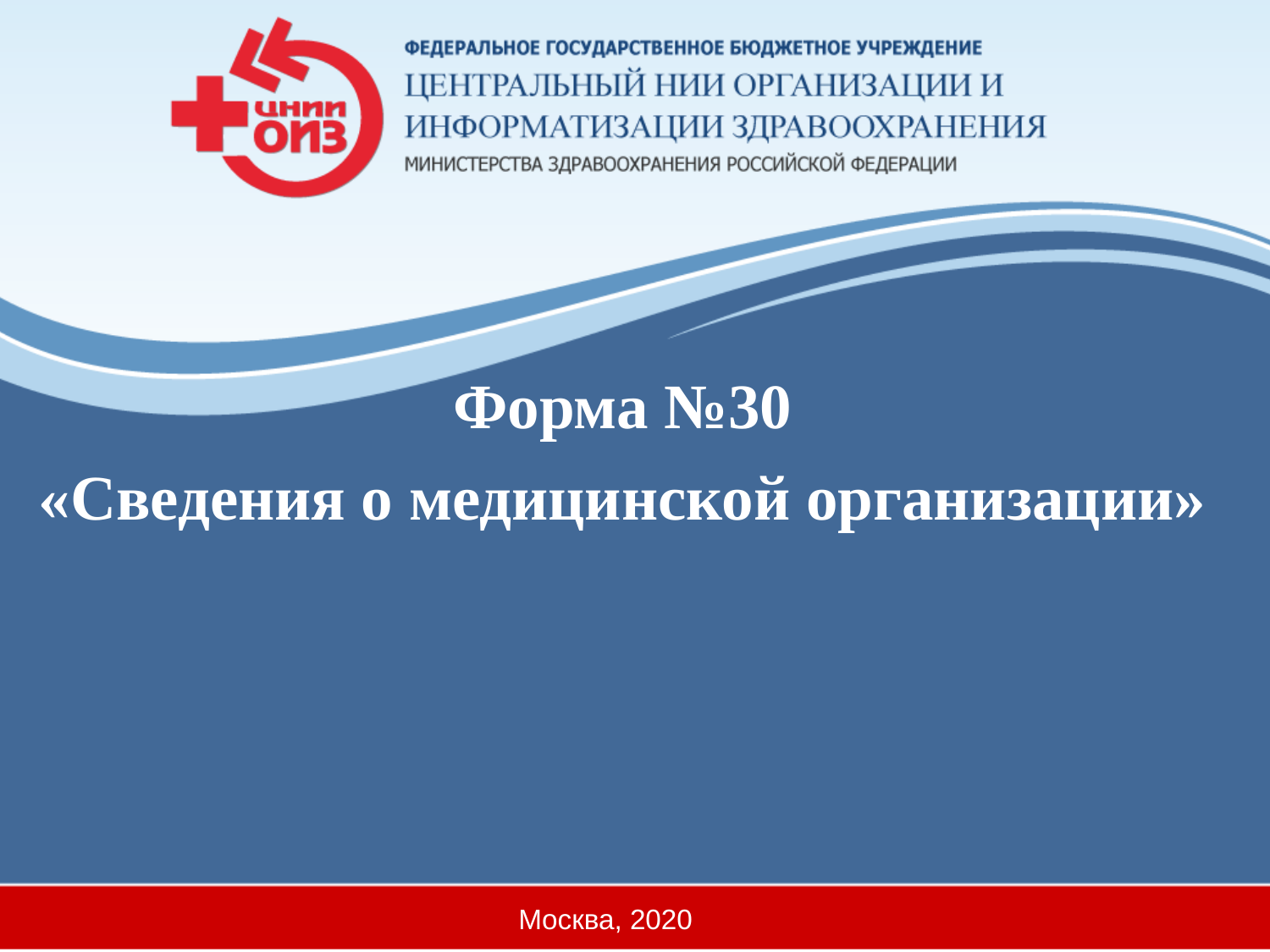

# Форма №30 «Сведения о медицинской организации»
Москва, 2020